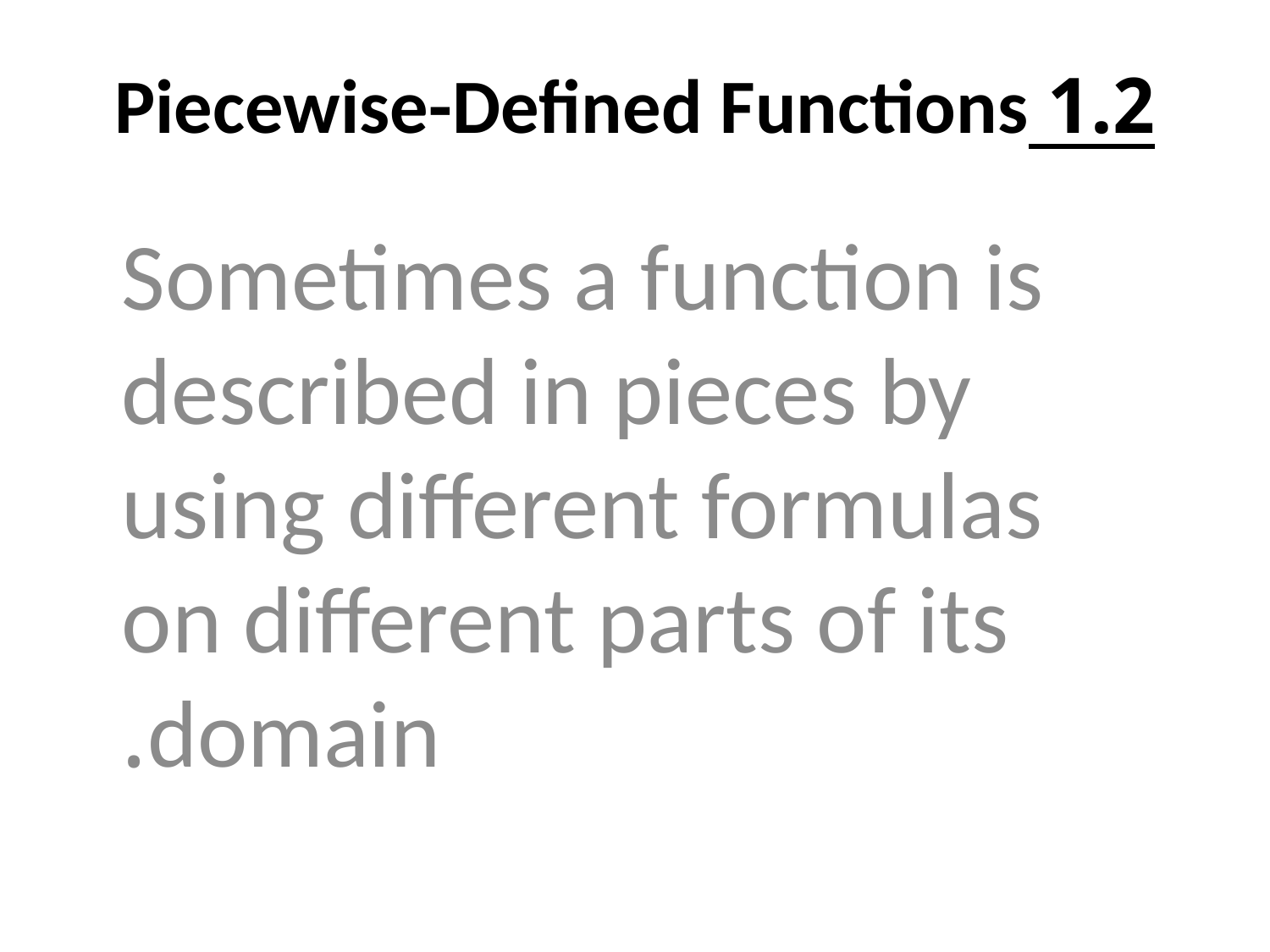

# 1.2 Piecewise-Defined Functions
Sometimes a function is described in pieces by using different formulas on different parts of its domain.